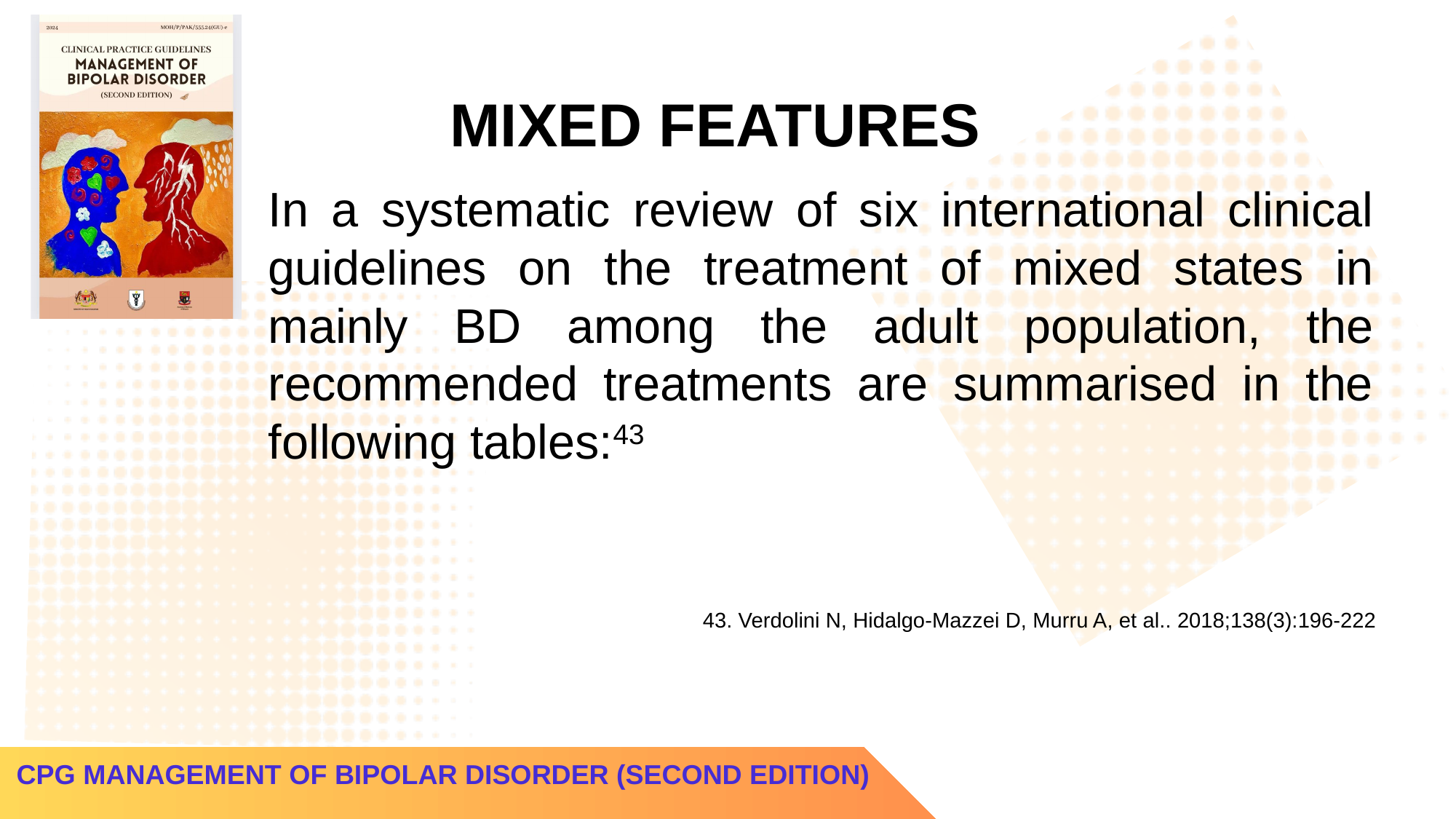

MIXED FEATURES

In a systematic review of six international clinical guidelines on the treatment of mixed states in mainly BD among the adult population, the recommended treatments are summarised in the following tables:43

43. Verdolini N, Hidalgo-Mazzei D, Murru A, et al.. 2018;138(3):196-222

CPG MANAGEMENT OF BIPOLAR DISORDER (SECOND EDITION)